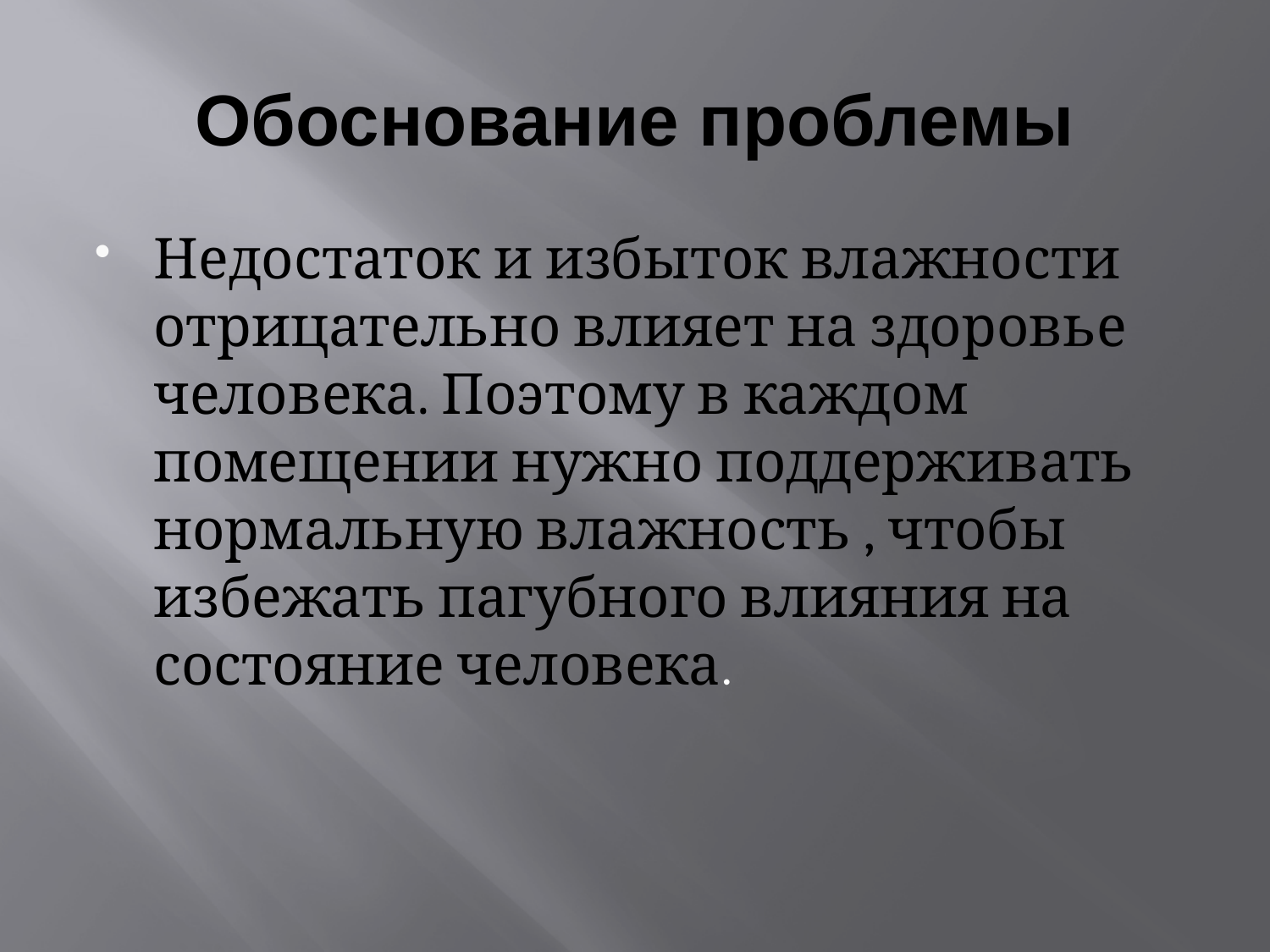

# Обоснование проблемы
Недостаток и избыток влажности отрицательно влияет на здоровье человека. Поэтому в каждом помещении нужно поддерживать нормальную влажность , чтобы избежать пагубного влияния на состояние человека.